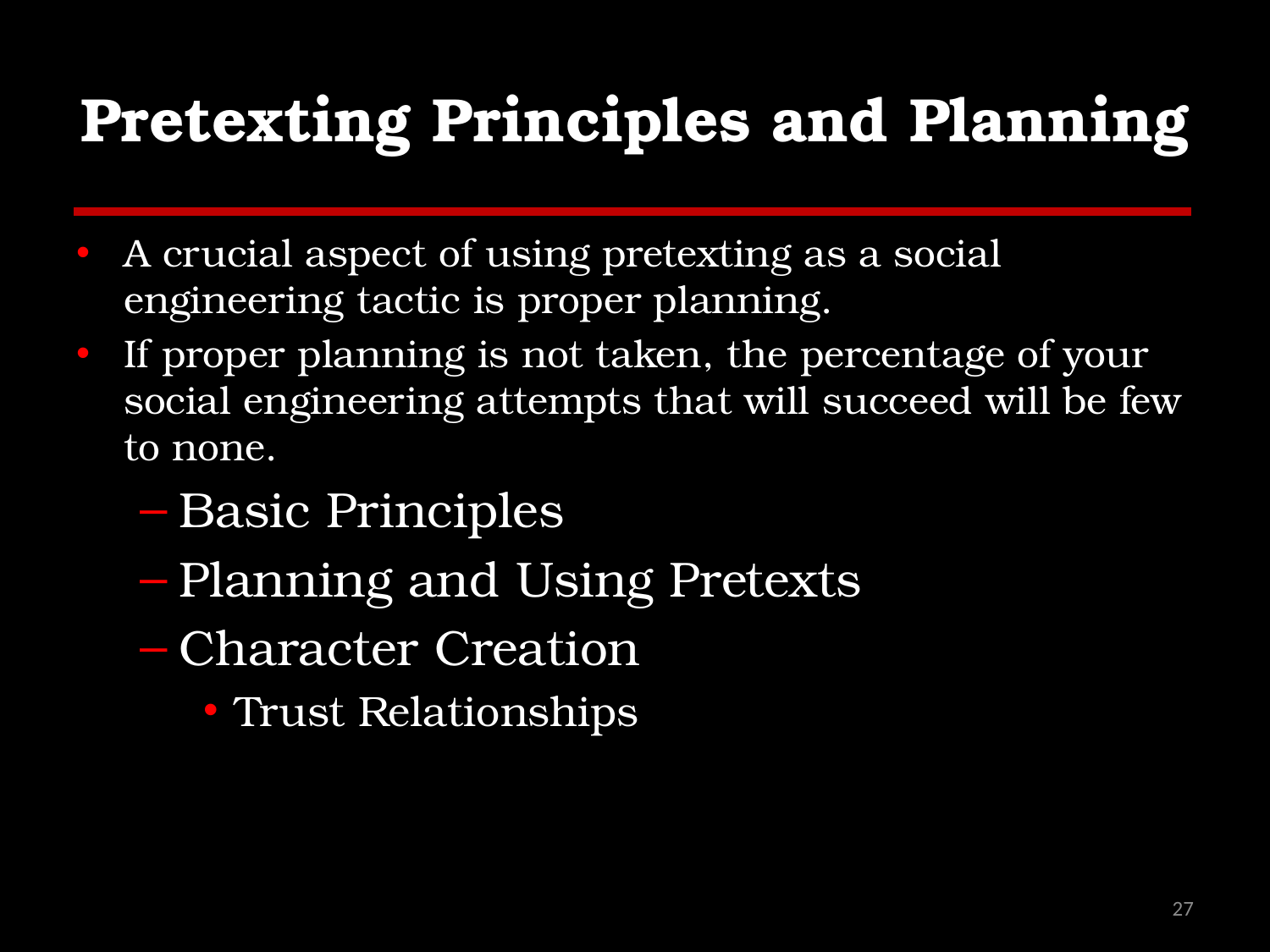

# Pretexting Principles and Planning
A crucial aspect of using pretexting as a social engineering tactic is proper planning.
If proper planning is not taken, the percentage of your social engineering attempts that will succeed will be few to none.
Basic Principles
Planning and Using Pretexts
Character Creation
Trust Relationships

27